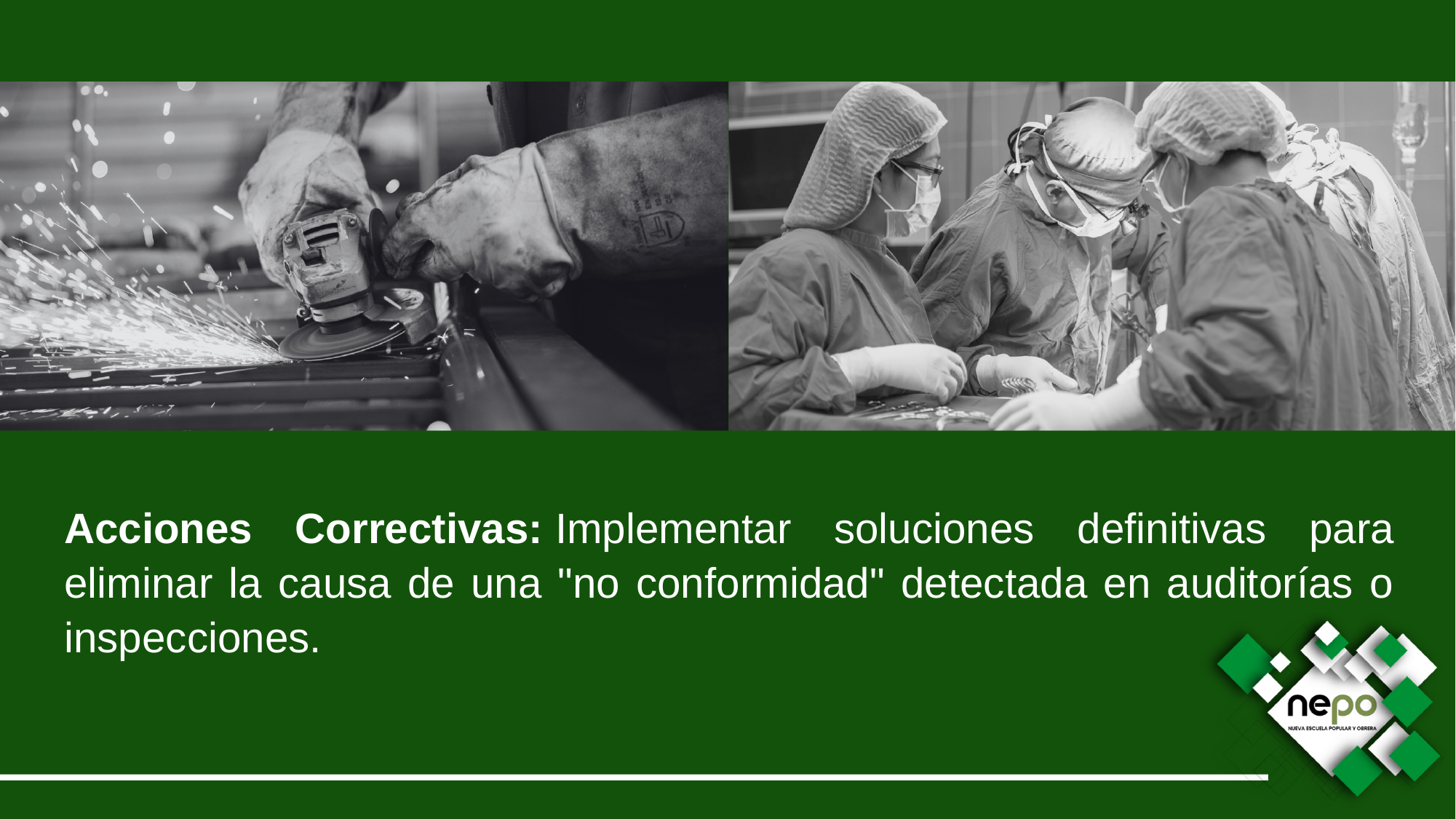

Acciones Correctivas: Implementar soluciones definitivas para eliminar la causa de una "no conformidad" detectada en auditorías o inspecciones.